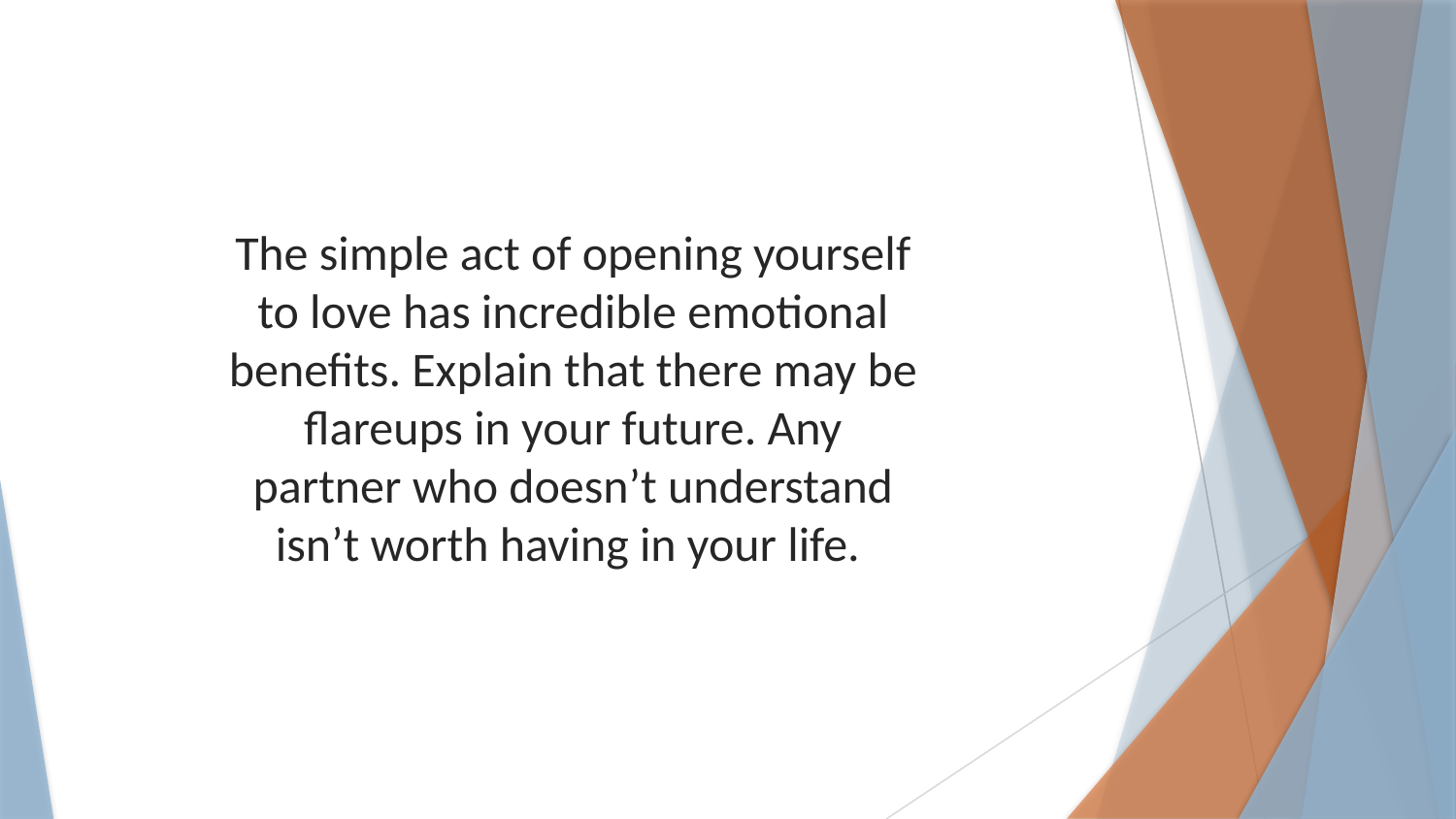

The simple act of opening yourself to love has incredible emotional benefits. Explain that there may be flareups in your future. Any partner who doesn’t understand isn’t worth having in your life.